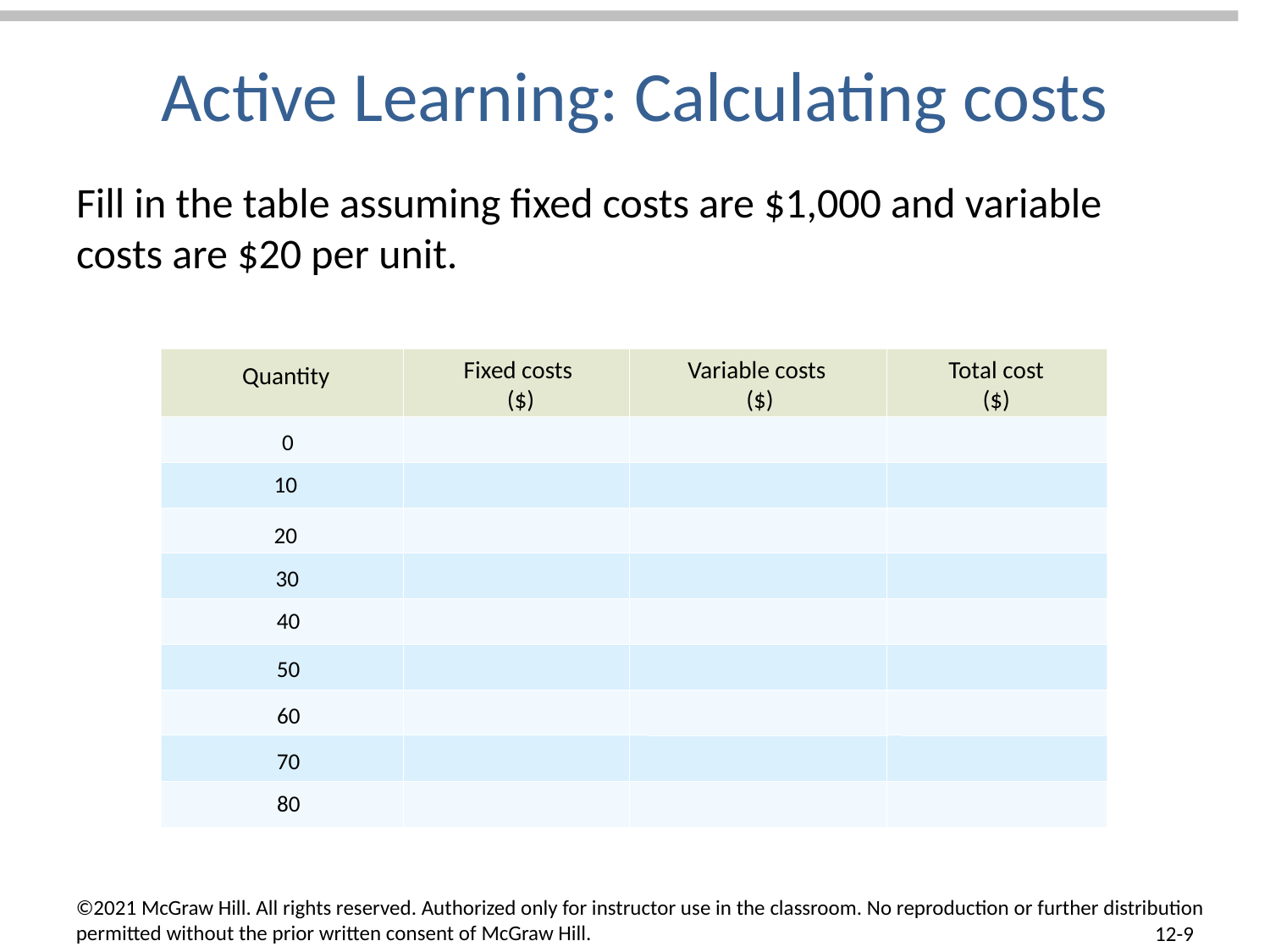

# Active Learning: Calculating costs
Fill in the table assuming fixed costs are $1,000 and variable costs are $20 per unit.

Variable costs
 ($)
Total cost
($)
Fixed costs
 ($)
Quantity

0

10

20

30

40

50

60

70

80